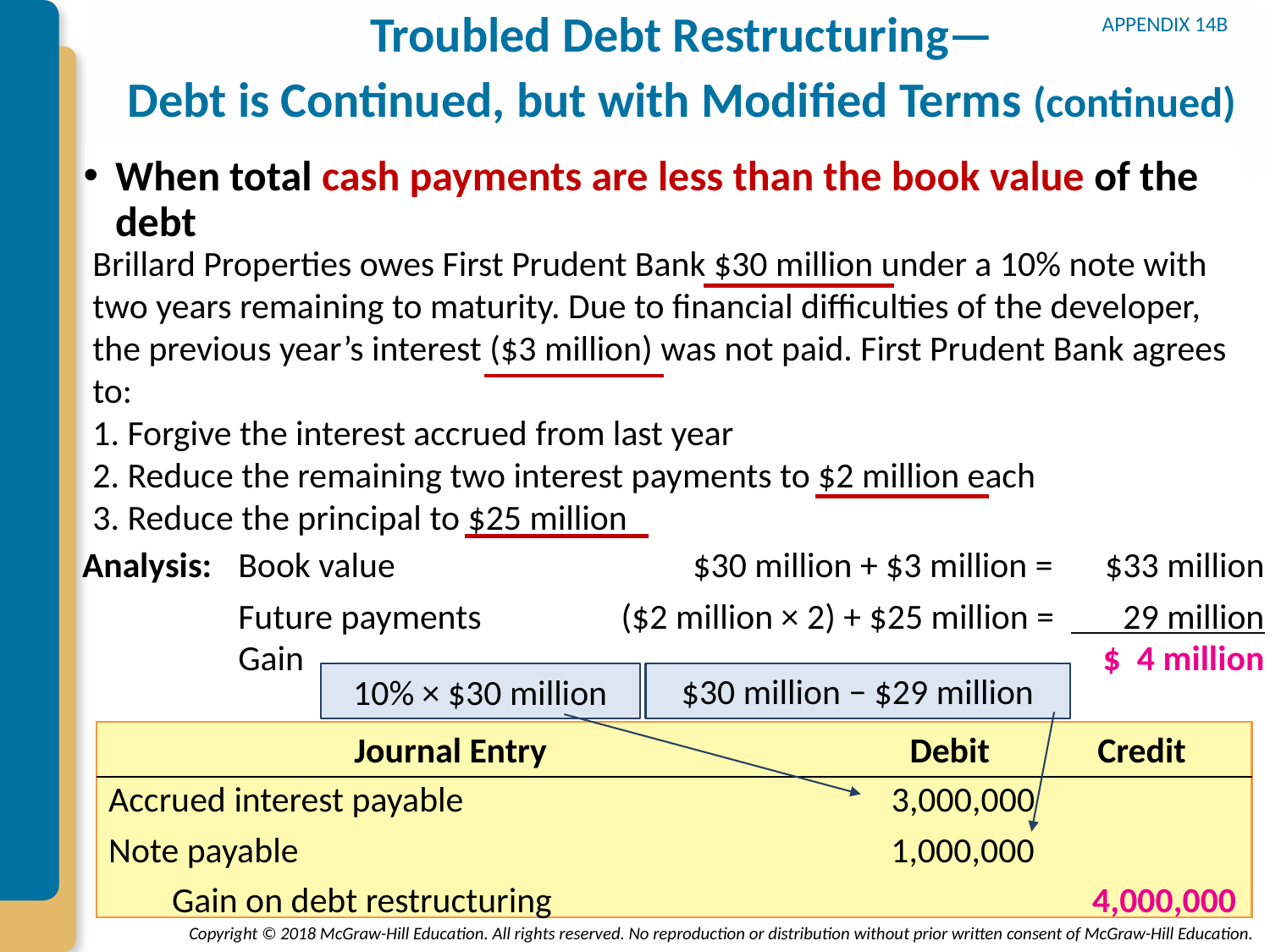

APPENDIX 14B
# Troubled Debt Restructuring— Debt is Continued, but with Modified Terms (continued)
When total cash payments are less than the book value of the debt
Brillard Properties owes First Prudent Bank $30 million under a 10% note with two years remaining to maturity. Due to financial difficulties of the developer, the previous year’s interest ($3 million) was not paid. First Prudent Bank agrees to:
1. Forgive the interest accrued from last year
2. Reduce the remaining two interest payments to $2 million each
3. Reduce the principal to $25 million
Analysis:
Book value
$30 million + $3 million =
$33 million
Future payments
($2 million × 2) + $25 million =
29 million
Gain
$  4 million
$30 million − $29 million
10% × $30 million
Journal Entry
Debit
Credit

Accrued interest payable
3,000,000
Note payable
1,000,000
Gain on debt restructuring
4,000,000